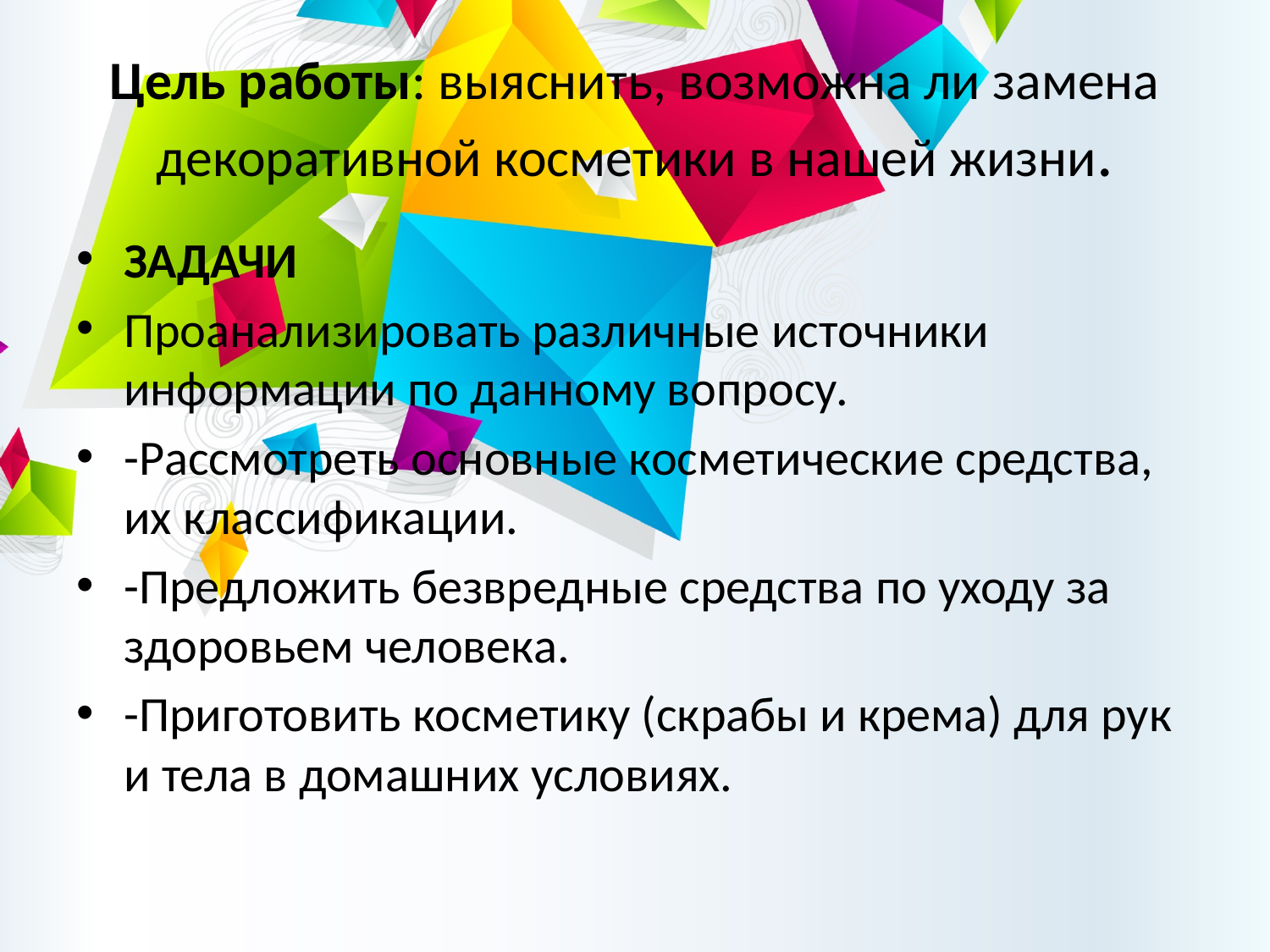

# Цель работы: выяснить, возможна ли замена декоративной косметики в нашей жизни.
ЗАДАЧИ
Проанализировать различные источники информации по данному вопросу.
-Рассмотреть основные косметические средства, их классификации.
-Предложить безвредные средства по уходу за здоровьем человека.
-Приготовить косметику (скрабы и крема) для рук и тела в домашних условиях.